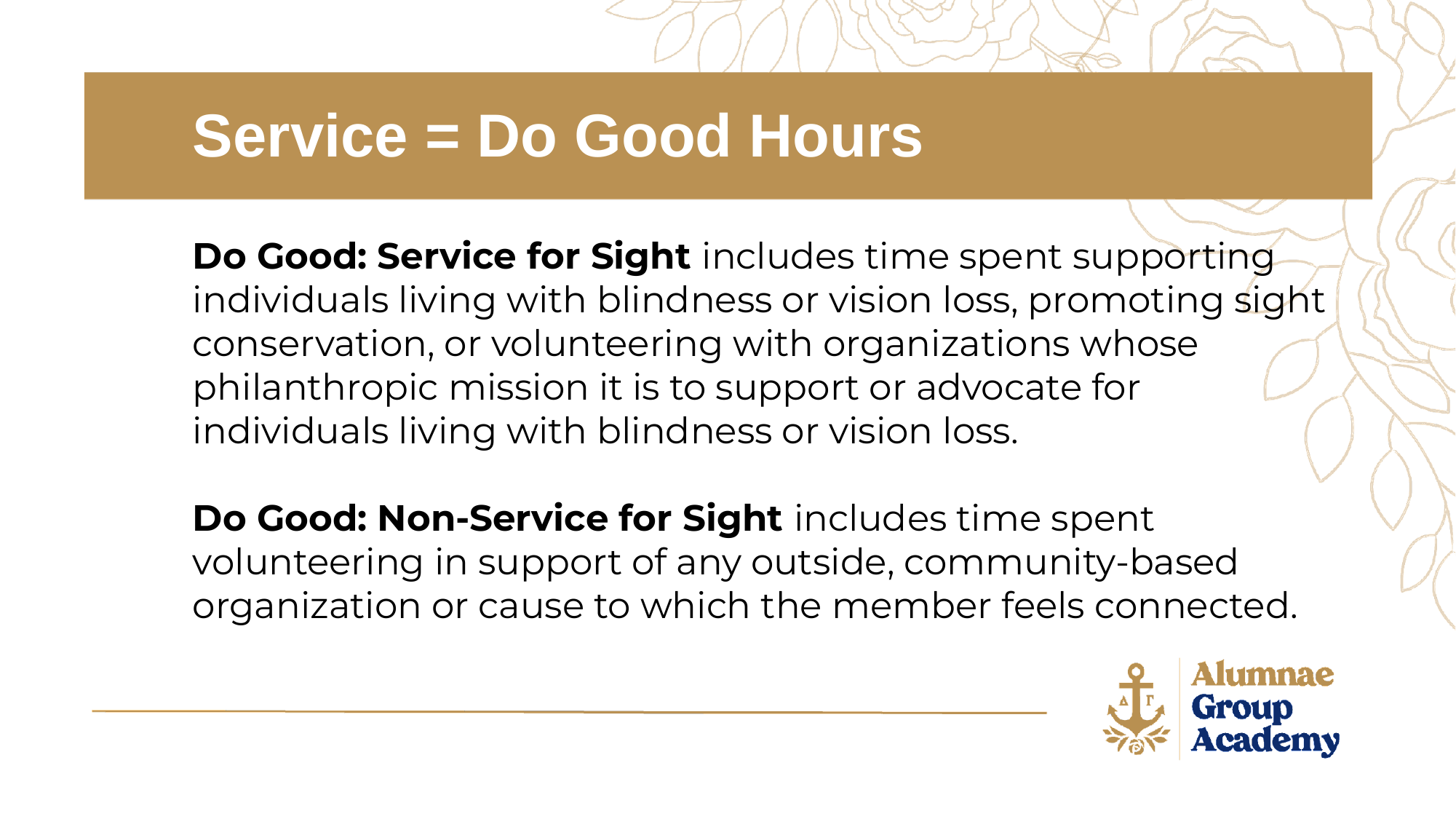

Service = Do Good Hours

Do Good: Service for Sight includes time spent supporting individuals living with blindness or vision loss, promoting sight conservation, or volunteering with organizations whose philanthropic mission it is to support or advocate for individuals living with blindness or vision loss.

Do Good: Non-Service for Sight includes time spent volunteering in support of any outside, community-based organization or cause to which the member feels connected.